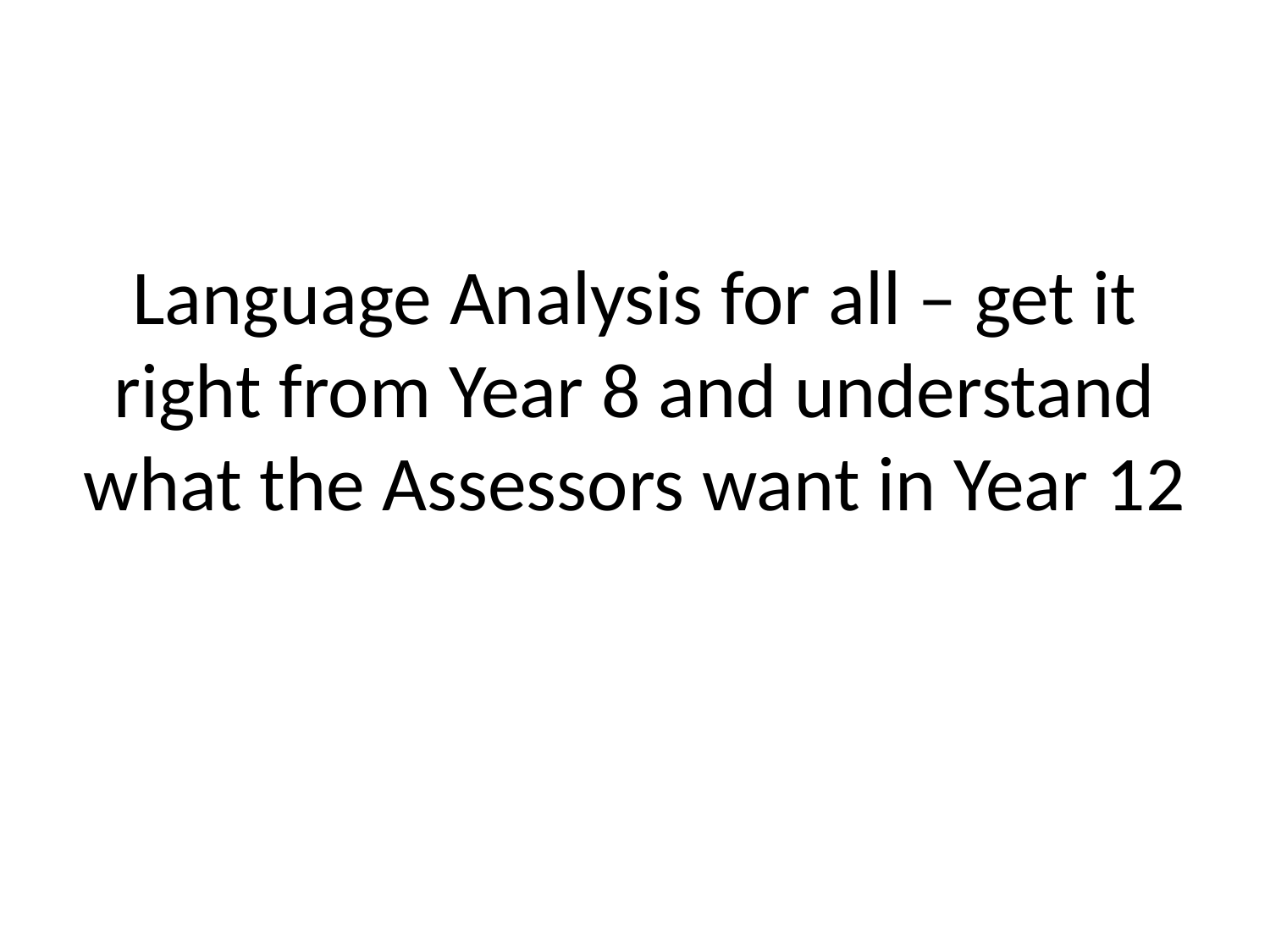

# Language Analysis for all – get it right from Year 8 and understand what the Assessors want in Year 12